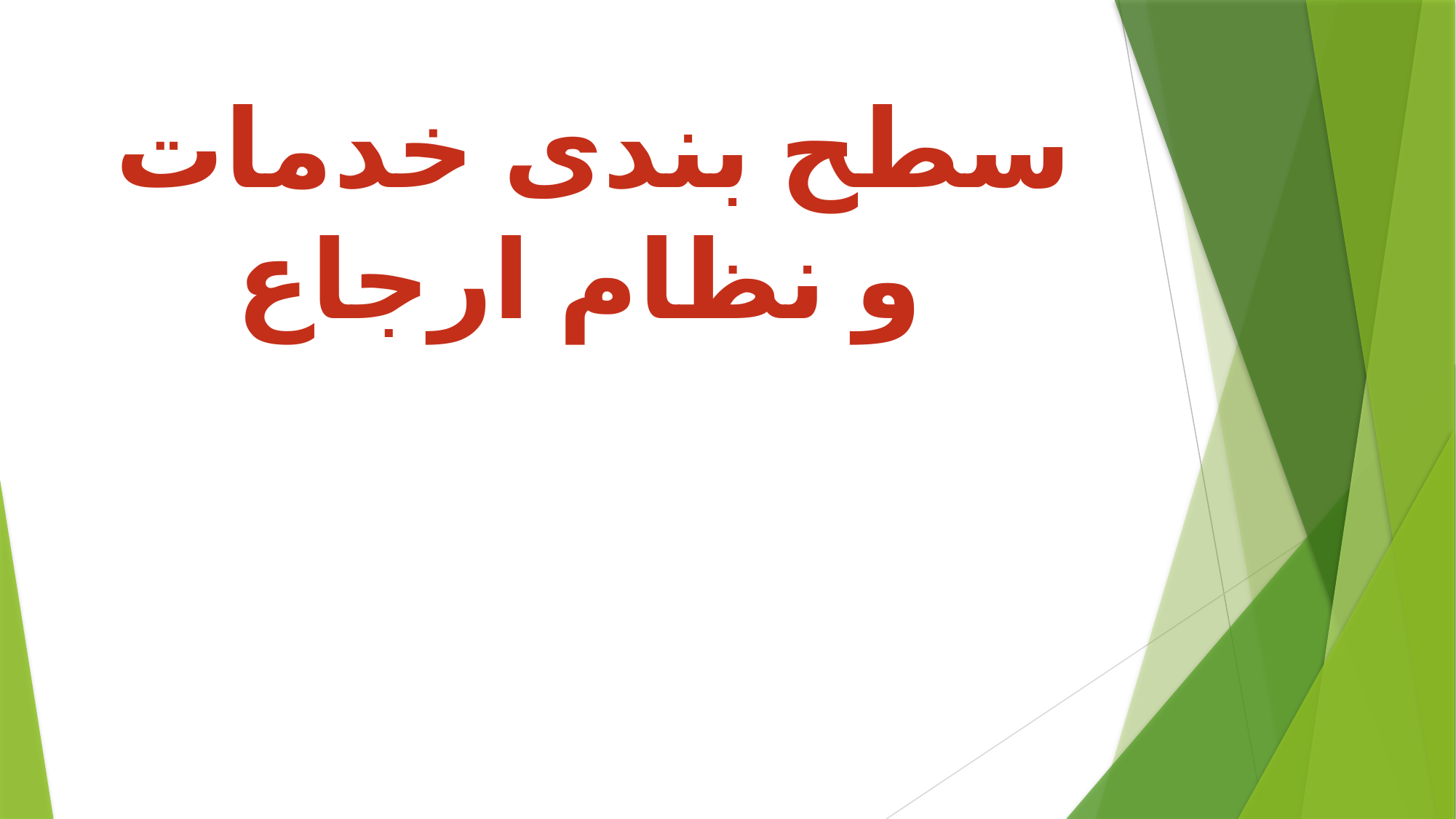

# سطح بندی خدمات و نظام ارجاع